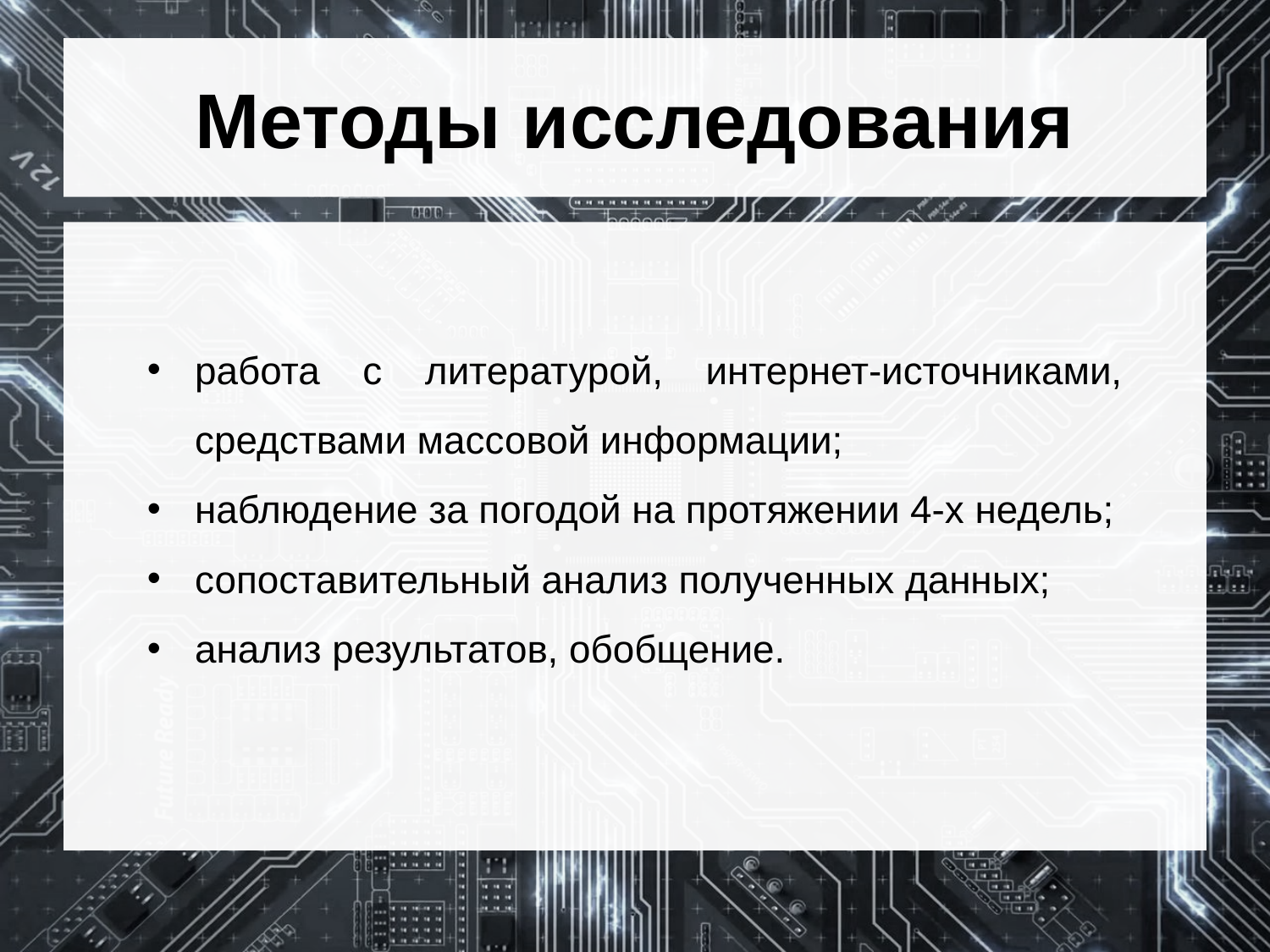

# Методы исследования

работа с литературой, интернет-источниками, средствами массовой информации;
наблюдение за погодой на протяжении 4-х недель;
сопоставительный анализ полученных данных;
анализ результатов, обобщение.